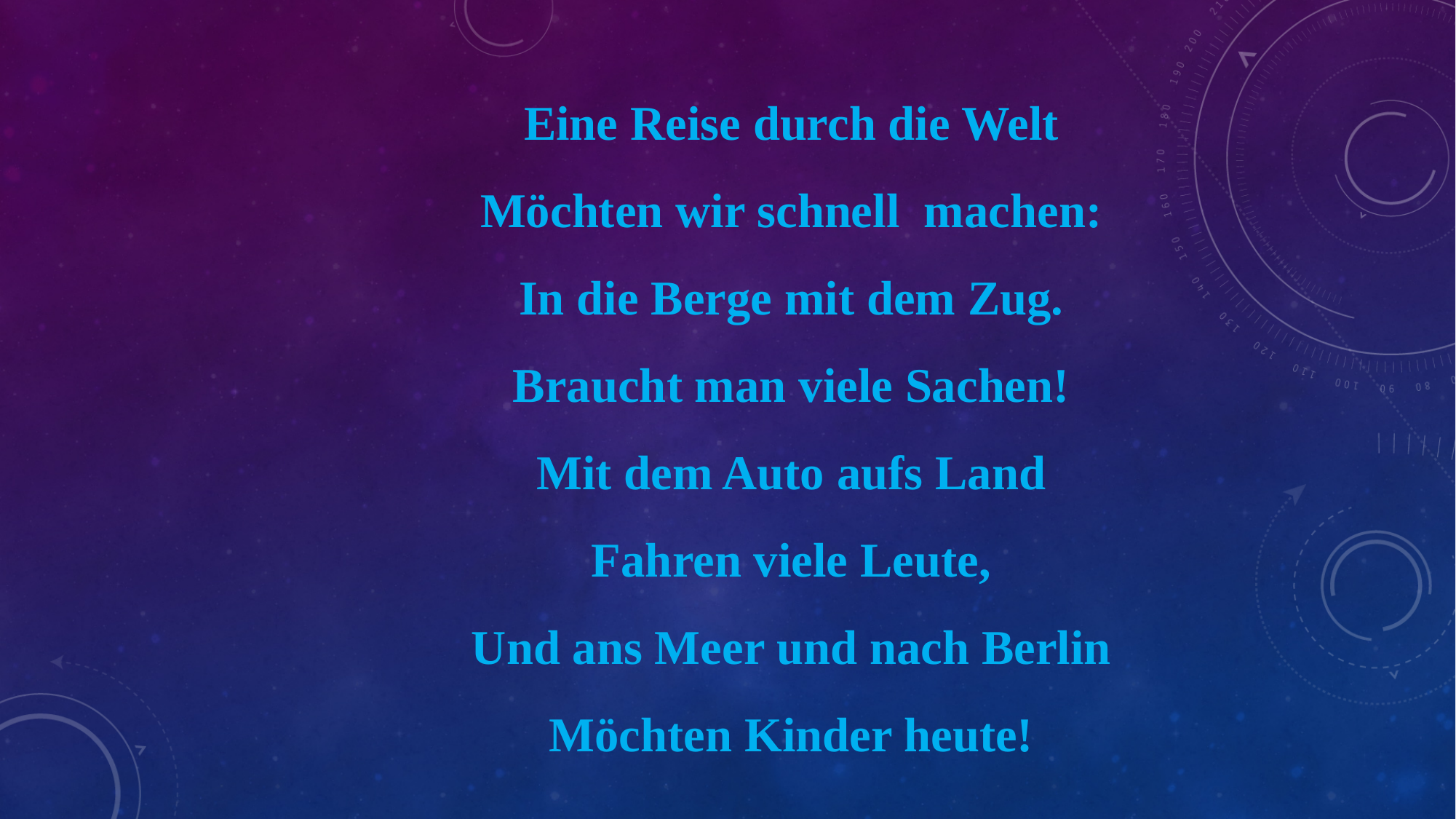

Eine Reise durch die Welt
Möchten wir schnell  machen:
In die Berge mit dem Zug.
Braucht man viele Sachen!
Mit dem Auto aufs Land
Fahren viele Leute,
Und ans Meer und nach Berlin
Möchten Kinder heute!